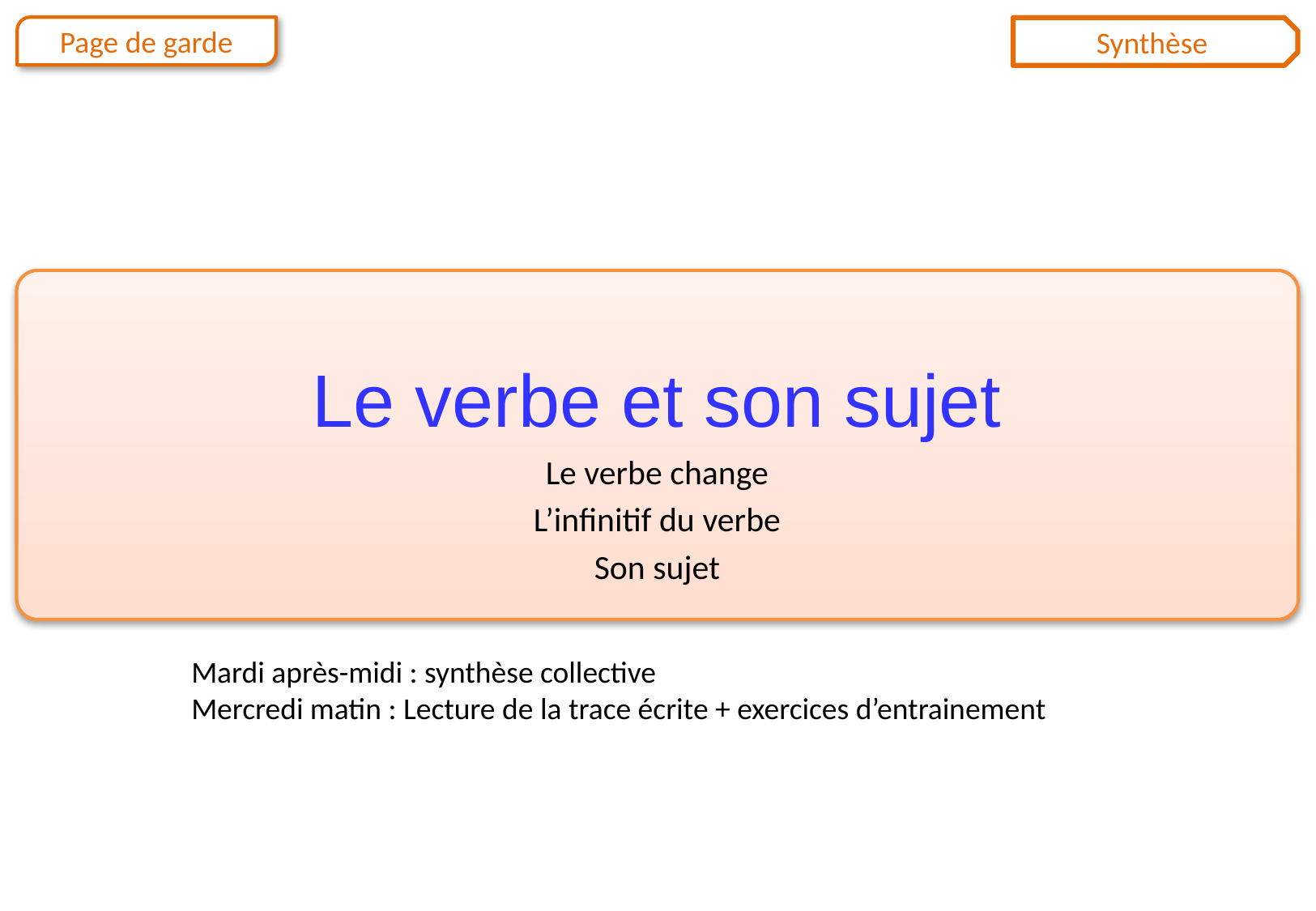

# Le verbe et son sujet
Le verbe change
L’infinitif du verbe
Son sujet
Mardi après-midi : synthèse collective
Mercredi matin : Lecture de la trace écrite + exercices d’entrainement